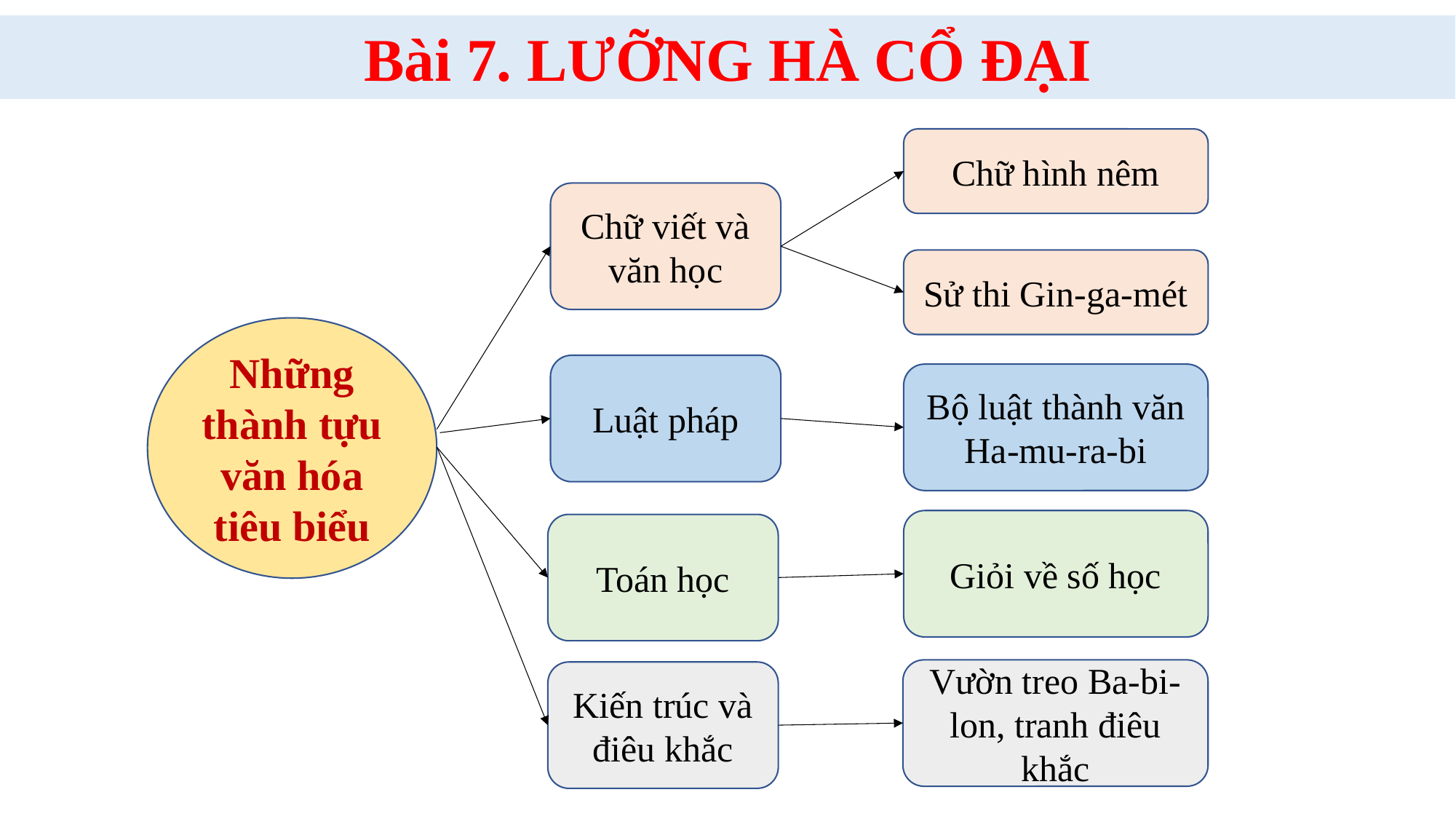

Bài 7. LƯỠNG HÀ CỔ ĐẠI
Chữ hình nêm
Chữ viết và văn học
Sử thi Gin-ga-mét
Những thành tựu văn hóa tiêu biểu
Luật pháp
Bộ luật thành văn Ha-mu-ra-bi
Giỏi về số học
Toán học
Vườn treo Ba-bi-lon, tranh điêu khắc
Kiến trúc và điêu khắc